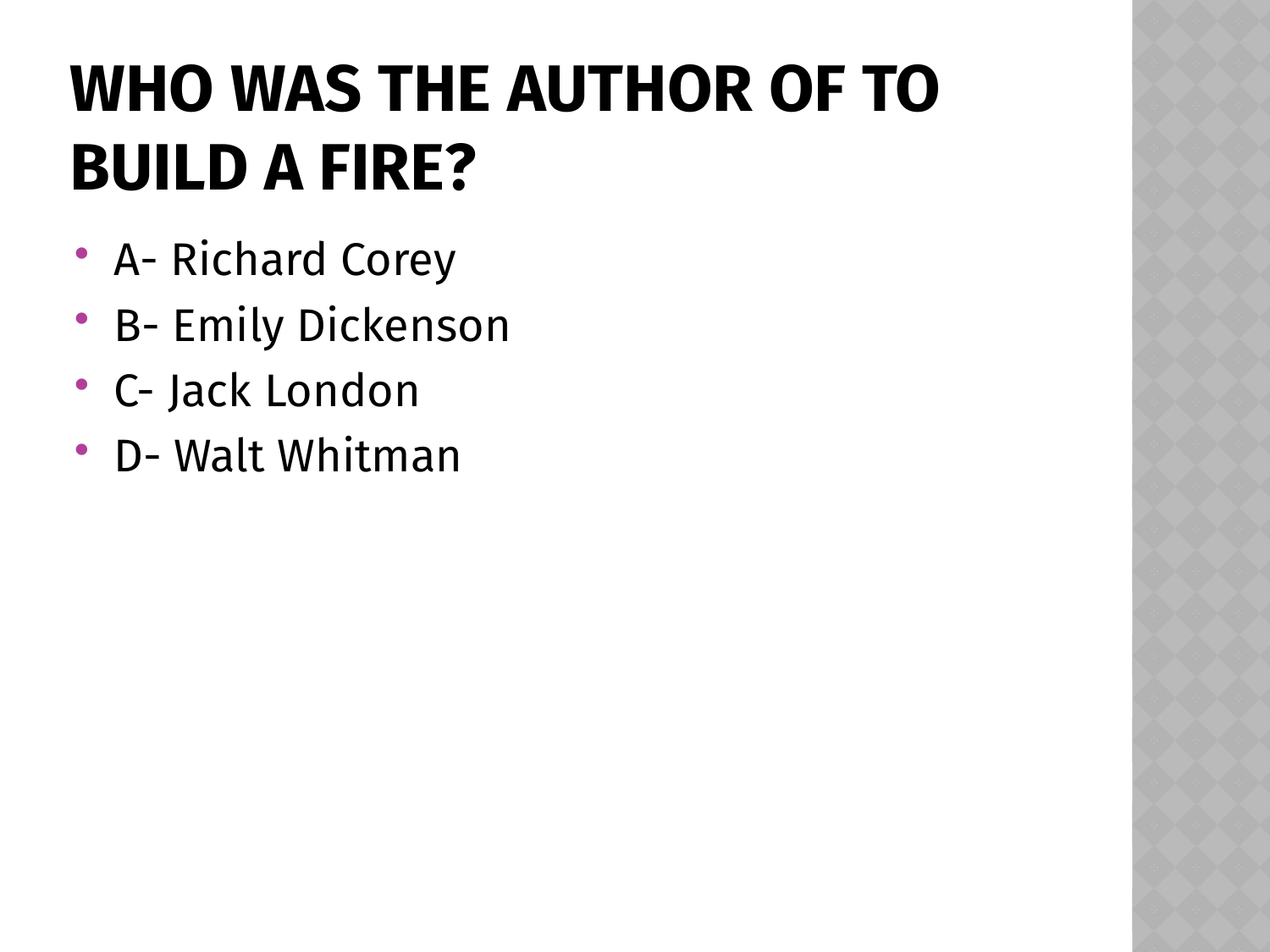

# Who was the author of To Build a Fire?
A- Richard Corey
B- Emily Dickenson
C- Jack London
D- Walt Whitman